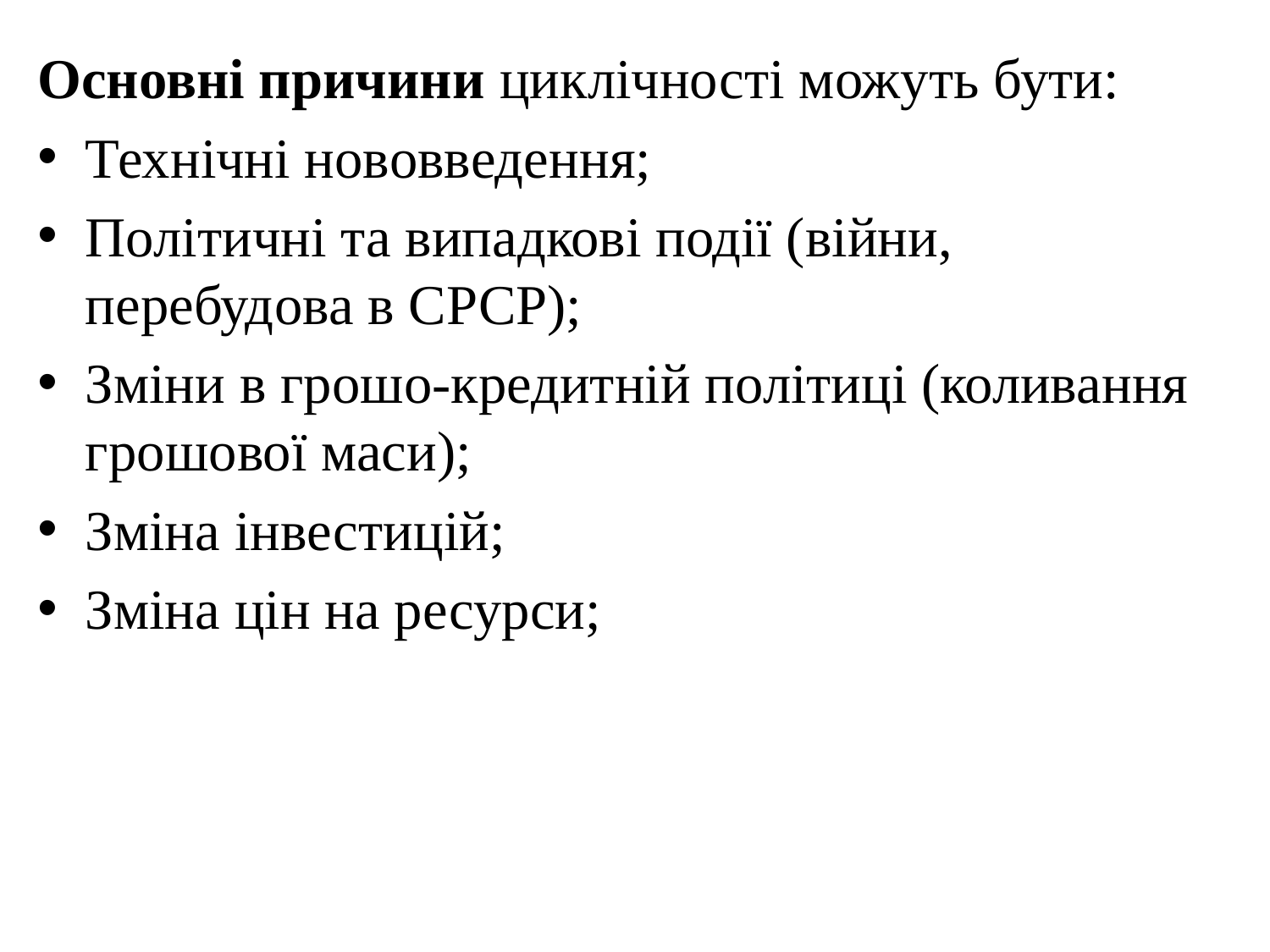

Основні причини циклічності можуть бути:
Технічні нововведення;
Політичні та випадкові події (війни, перебудова в СРСР);
Зміни в грошо-кредитній політиці (коливання грошової маси);
Зміна інвестицій;
Зміна цін на ресурси;